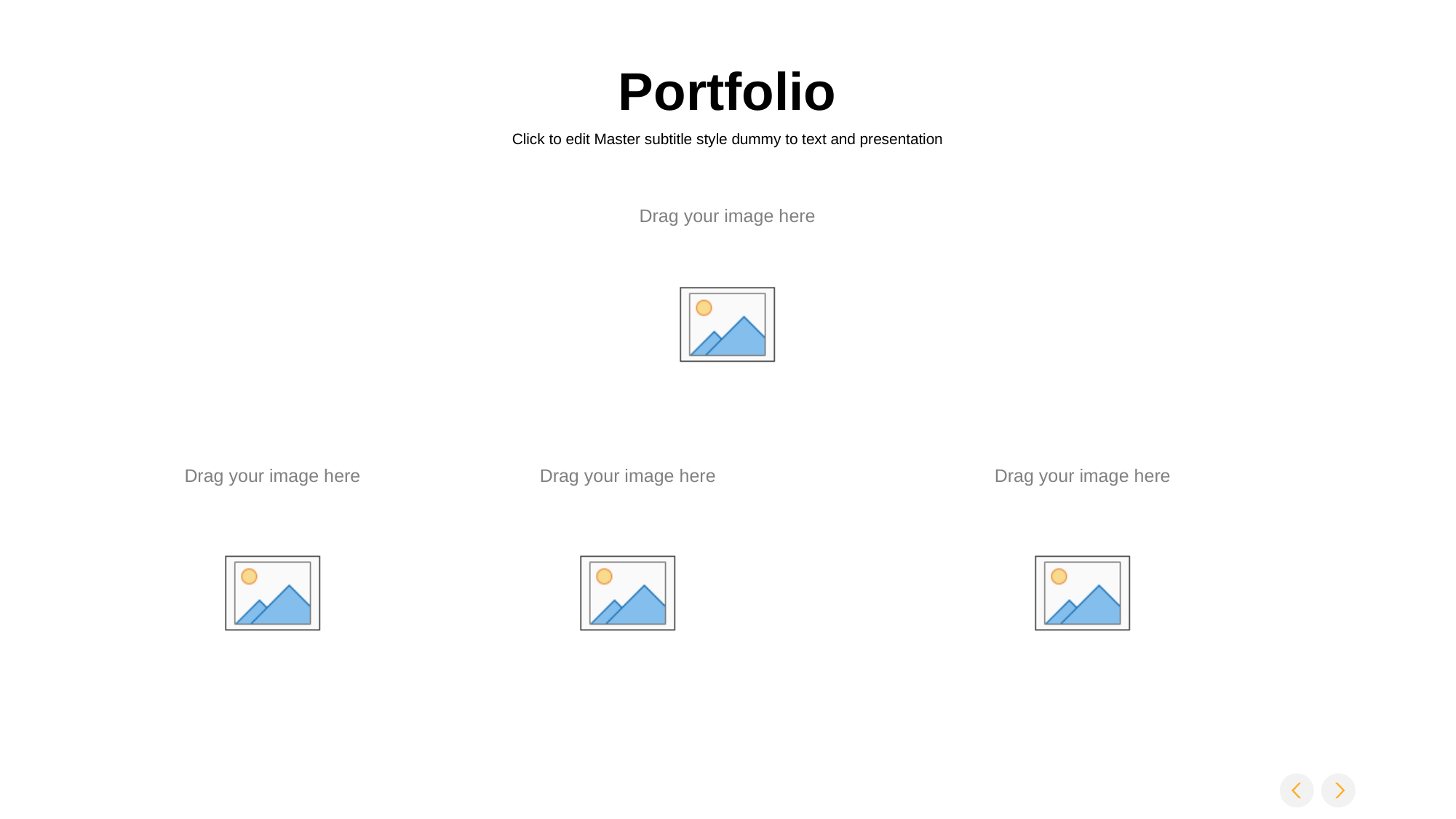

Portfolio
Click to edit Master subtitle style dummy to text and presentation